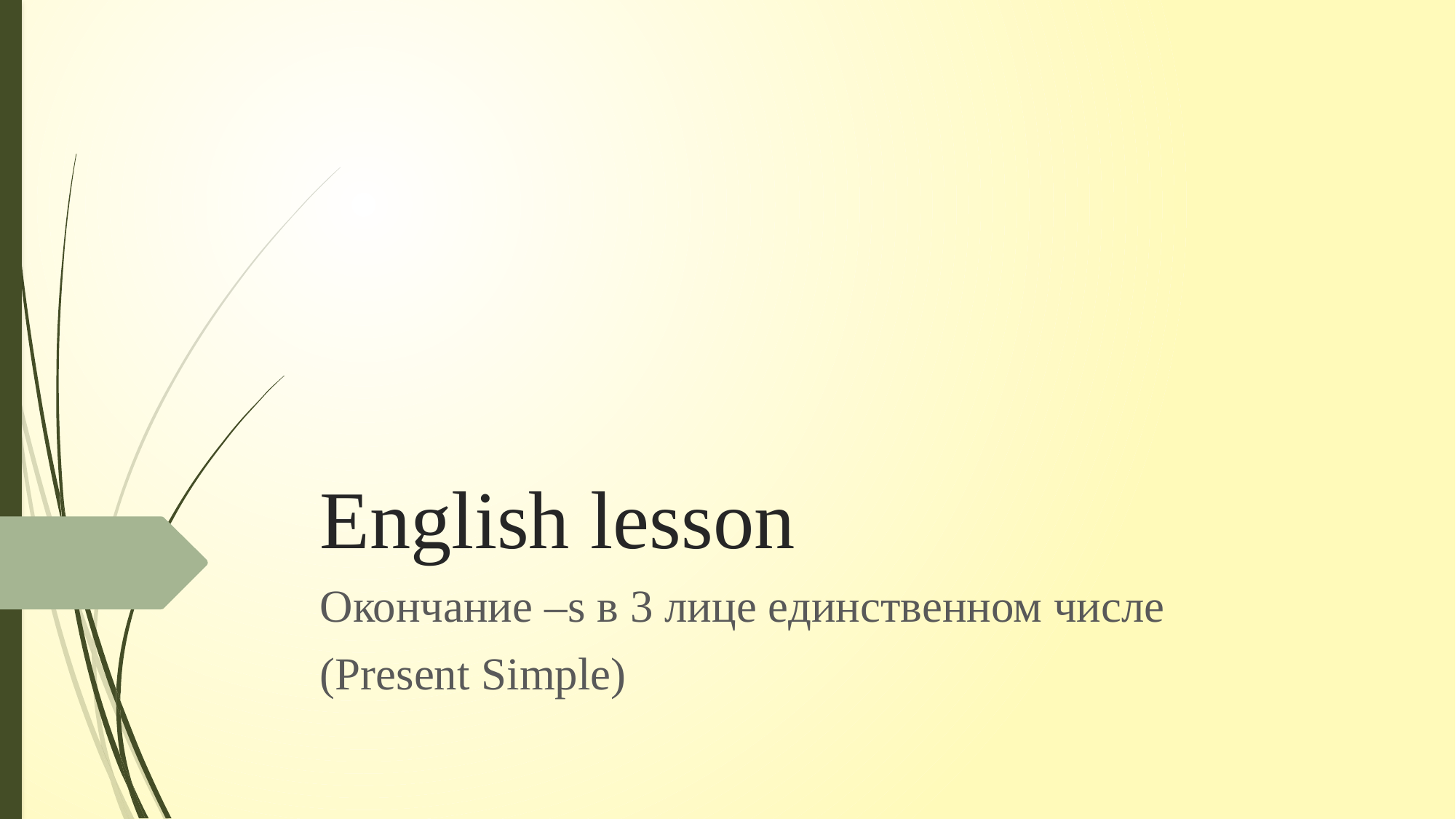

# English lesson
Окончание –s в 3 лице единственном числе
(Present Simple)